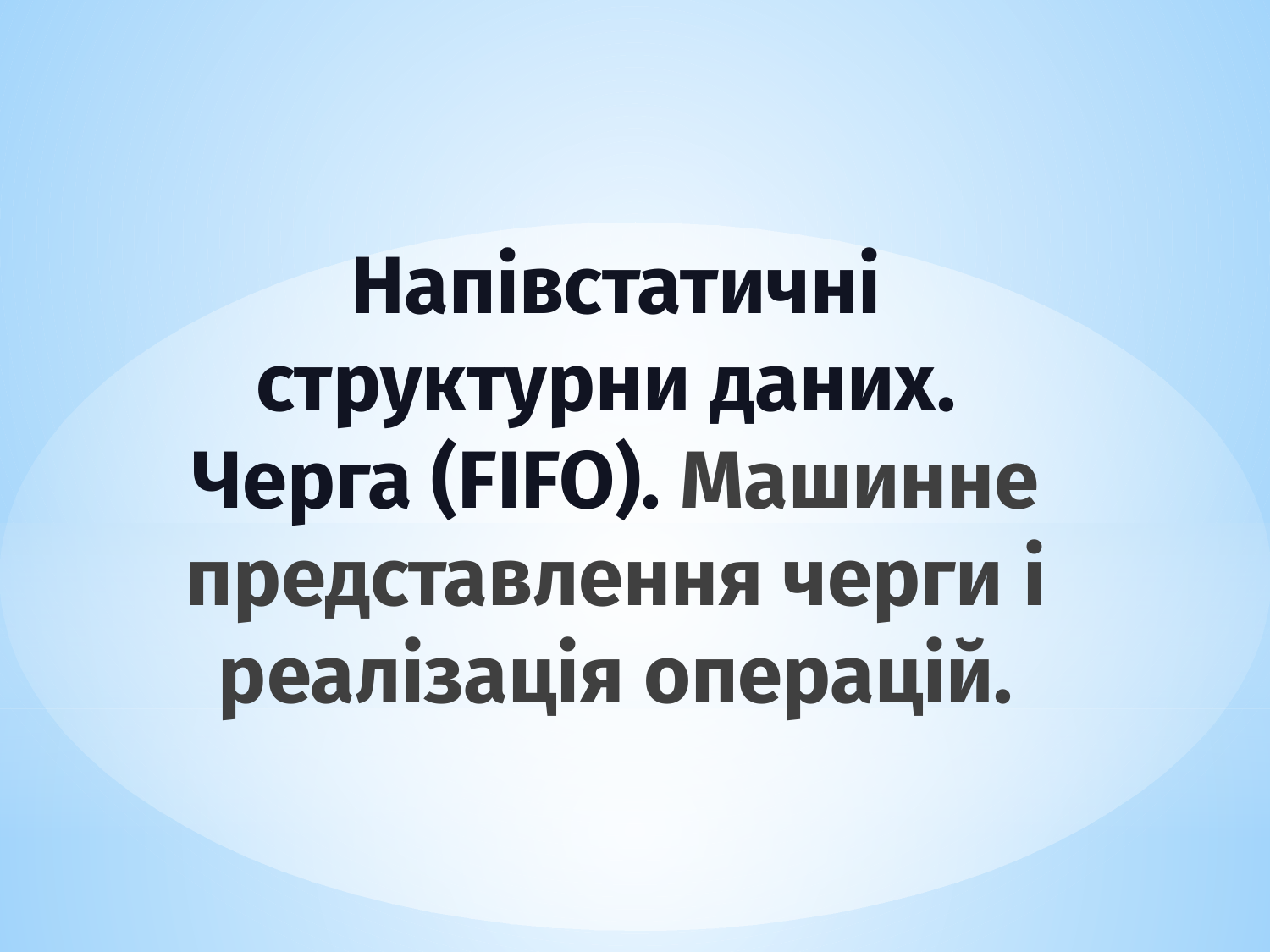

Напівстатичні структурни даних.
Черга (FIFO). Машинне представлення черги і реалізація операцій.